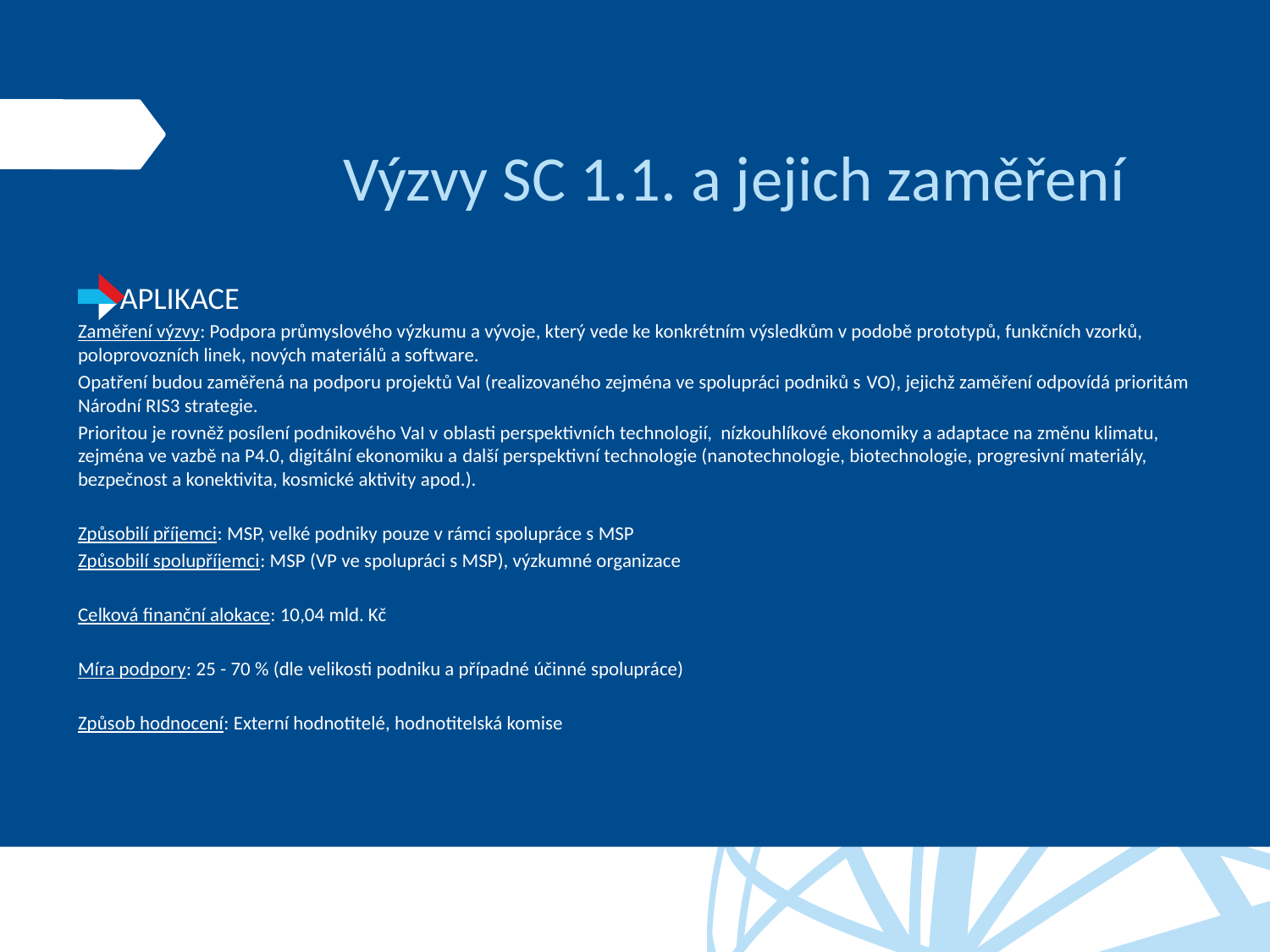

# Výzvy SC 1.1. a jejich zaměření
APLIKACE
Zaměření výzvy: Podpora průmyslového výzkumu a vývoje, který vede ke konkrétním výsledkům v podobě prototypů, funkčních vzorků, poloprovozních linek, nových materiálů a software.
Opatření budou zaměřená na podporu projektů VaI (realizovaného zejména ve spolupráci podniků s VO), jejichž zaměření odpovídá prioritám Národní RIS3 strategie.
Prioritou je rovněž posílení podnikového VaI v oblasti perspektivních technologií, 	nízkouhlíkové ekonomiky a adaptace na změnu klimatu, zejména ve vazbě na P4.0, digitální ekonomiku a další perspektivní technologie (nanotechnologie, biotechnologie, progresivní materiály, bezpečnost a konektivita, kosmické aktivity apod.).

Způsobilí příjemci: MSP, velké podniky pouze v rámci spolupráce s MSP
Způsobilí spolupříjemci: MSP (VP ve spolupráci s MSP), výzkumné organizace

Celková finanční alokace: 10,04 mld. Kč

Míra podpory: 25 - 70 % (dle velikosti podniku a případné účinné spolupráce)

Způsob hodnocení: Externí hodnotitelé, hodnotitelská komise